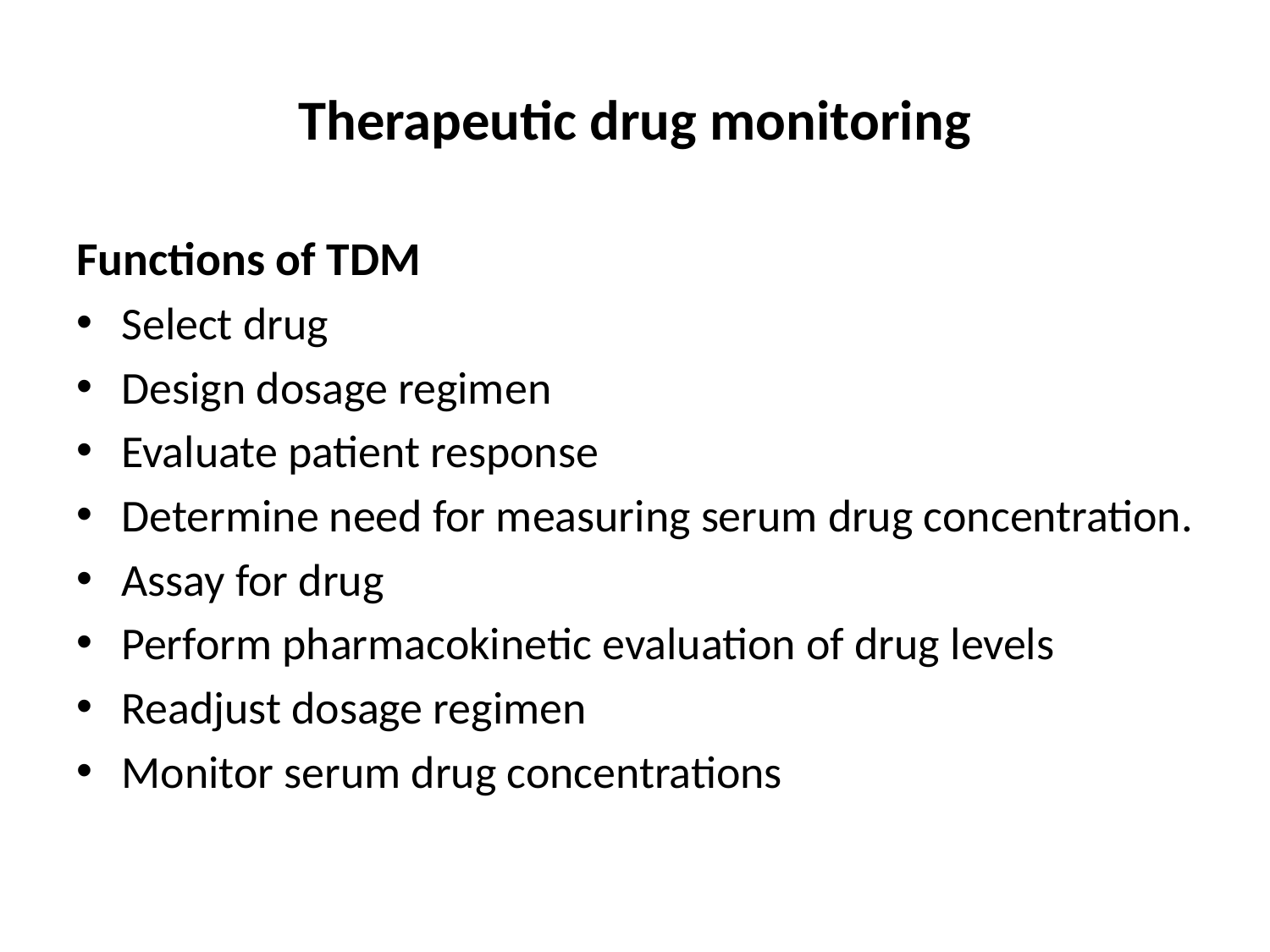

# Therapeutic drug monitoring
Functions of TDM
Select drug
Design dosage regimen
Evaluate patient response
Determine need for measuring serum drug concentration.
Assay for drug
Perform pharmacokinetic evaluation of drug levels
Readjust dosage regimen
Monitor serum drug concentrations